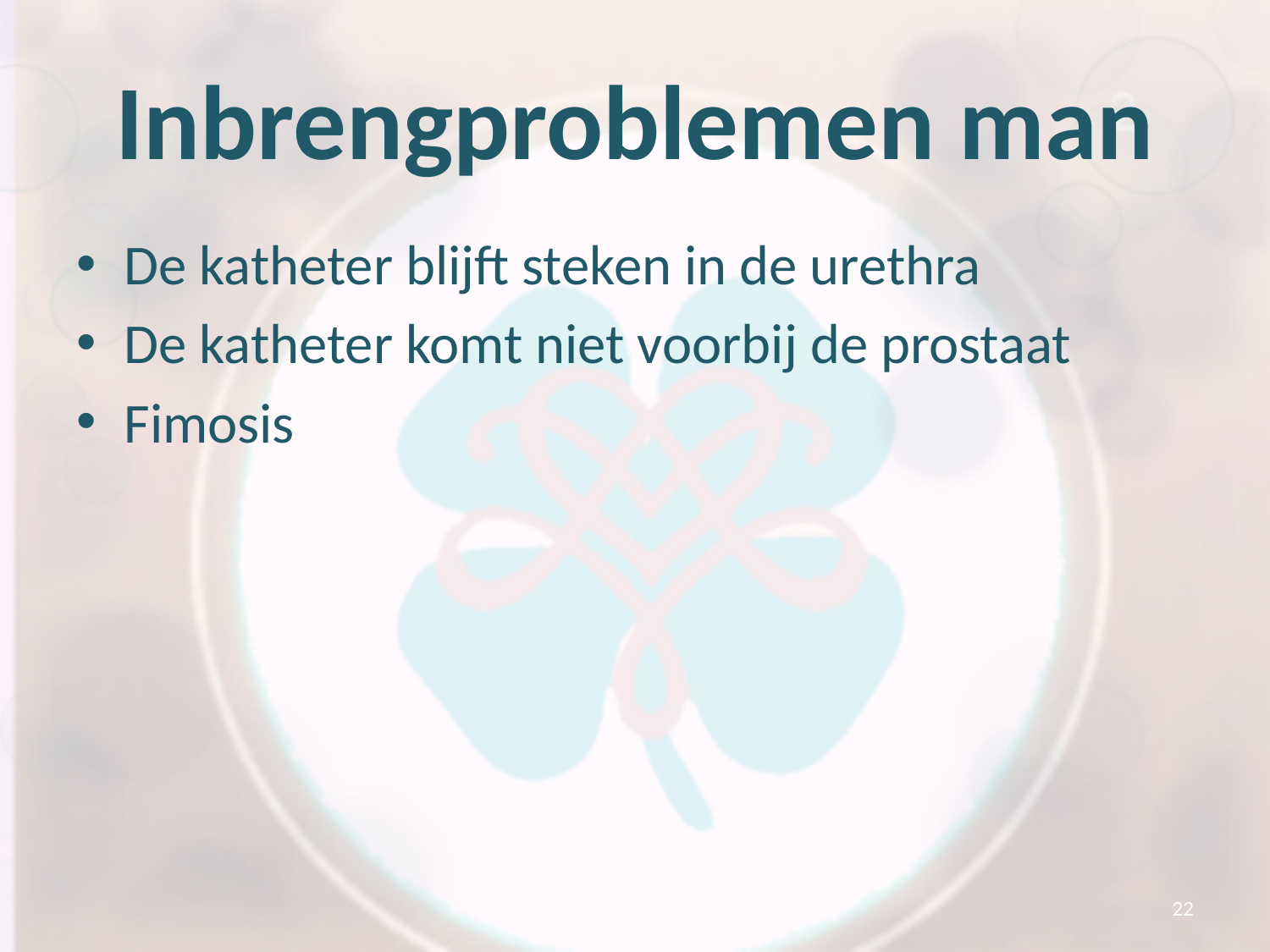

# Inbrengproblemen man
De katheter blijft steken in de urethra
De katheter komt niet voorbij de prostaat
Fimosis
22